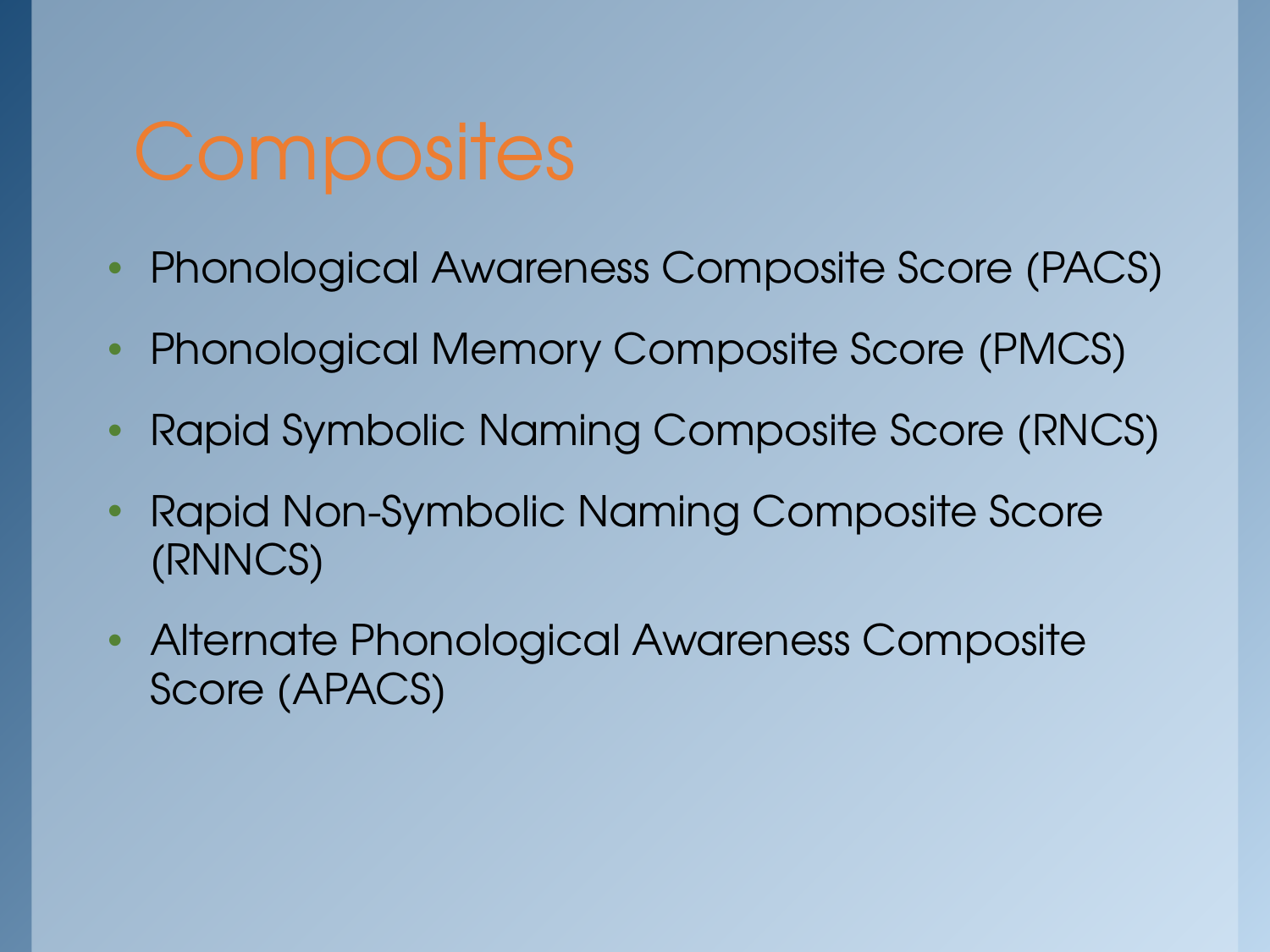

# Composites
Phonological Awareness Composite Score (PACS)
Phonological Memory Composite Score (PMCS)
Rapid Symbolic Naming Composite Score (RNCS)
Rapid Non-Symbolic Naming Composite Score (RNNCS)
Alternate Phonological Awareness Composite Score (APACS)